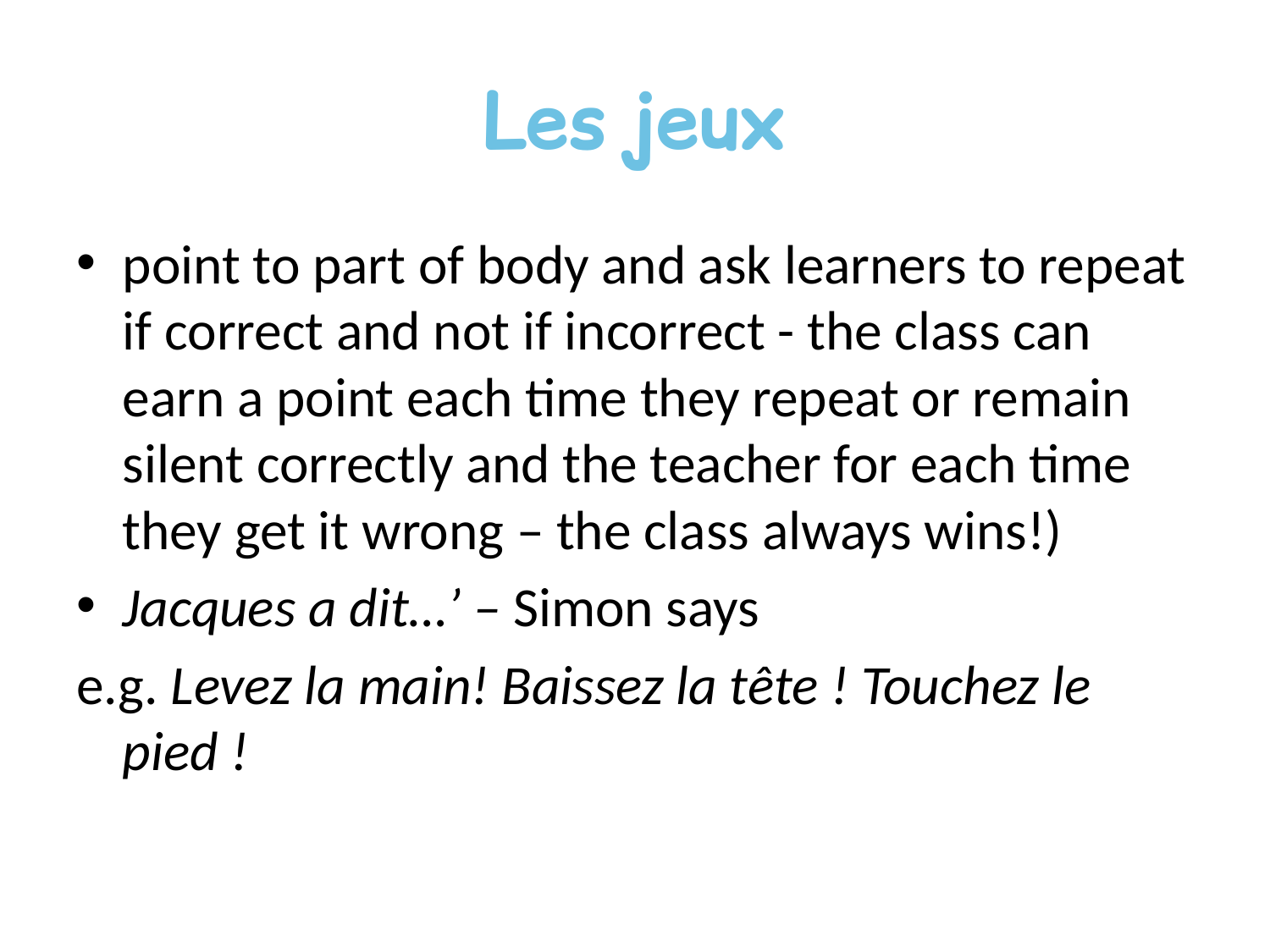

# Les jeux
point to part of body and ask learners to repeat if correct and not if incorrect - the class can earn a point each time they repeat or remain silent correctly and the teacher for each time they get it wrong – the class always wins!)
Jacques a dit…’ – Simon says
e.g. Levez la main! Baissez la tête ! Touchez le pied !